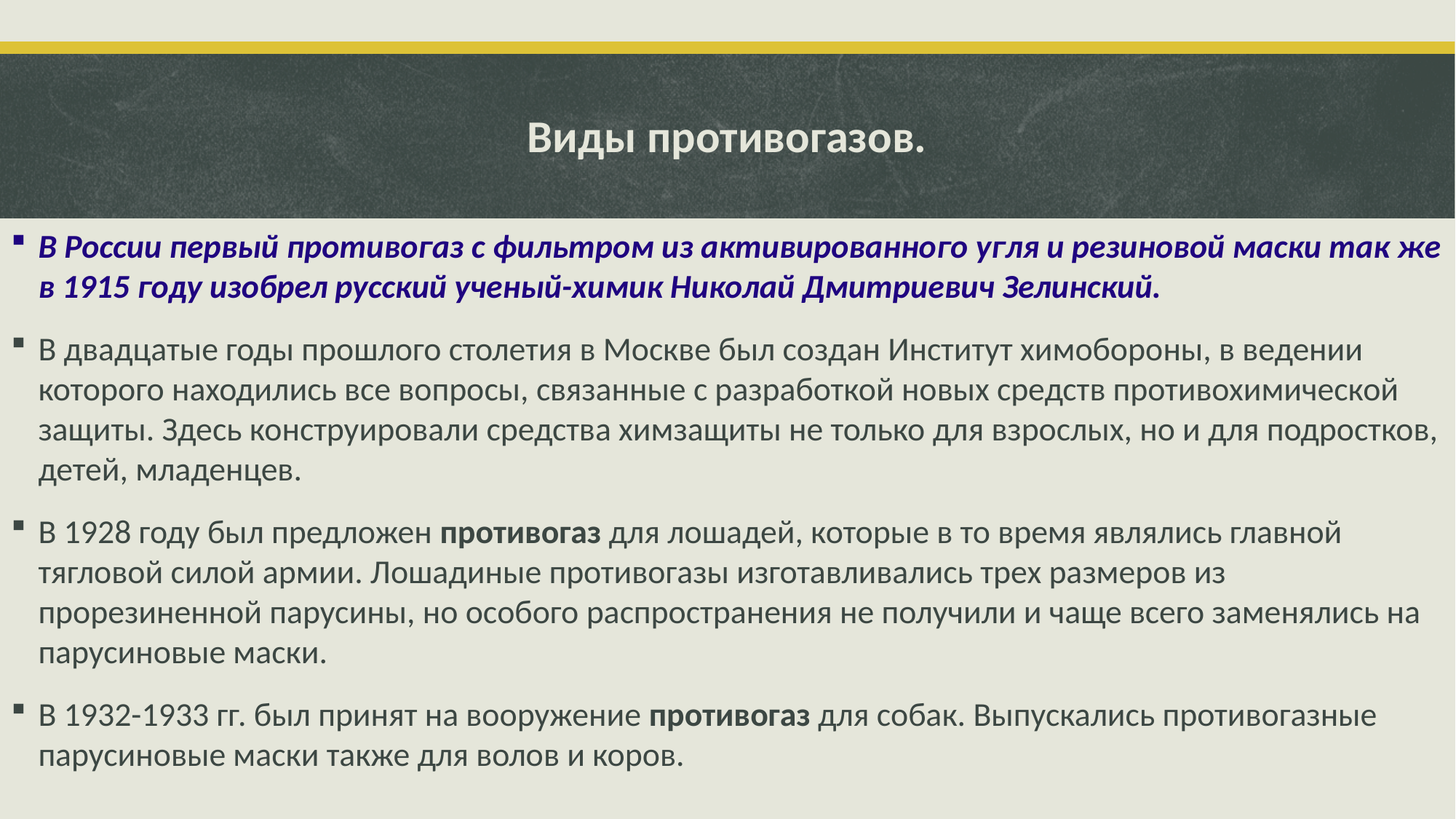

# Виды противогазов.
В России первый противогаз с фильтром из активированного угля и резиновой маски так же в 1915 году изобрел русский ученый-химик Николай Дмитриевич Зелинский.
В двадцатые годы прошлого столетия в Москве был создан Институт химобороны, в ведении которого находились все вопросы, связанные с разработкой новых средств противохимической защиты. Здесь конструировали средства химзащиты не только для взрослых, но и для подростков, детей, младенцев.
В 1928 году был предложен противогаз для лошадей, которые в то время являлись главной тягловой силой армии. Лошадиные противогазы изготавливались трех размеров из прорезиненной парусины, но особого распространения не получили и чаще всего заменялись на парусиновые маски.
В 1932-1933 гг. был принят на вооружение противогаз для собак. Выпускались противогазные парусиновые маски также для волов и коров.